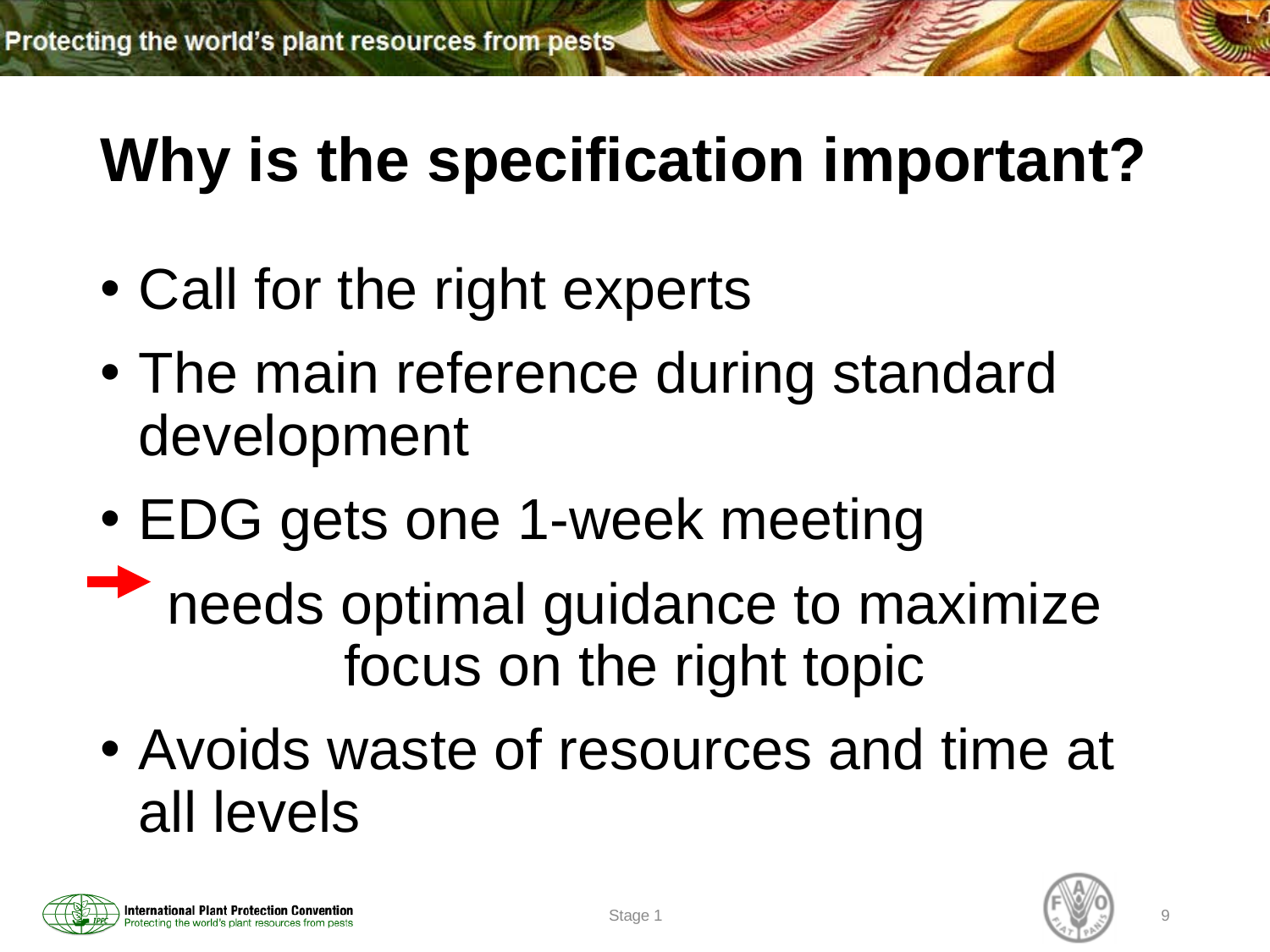

# Why is the specification important?

Call for the right experts
The main reference during standard development
EDG gets one 1-week meeting
needs optimal guidance to maximize focus on the right topic
Avoids waste of resources and time at all levels

Stage 1
9